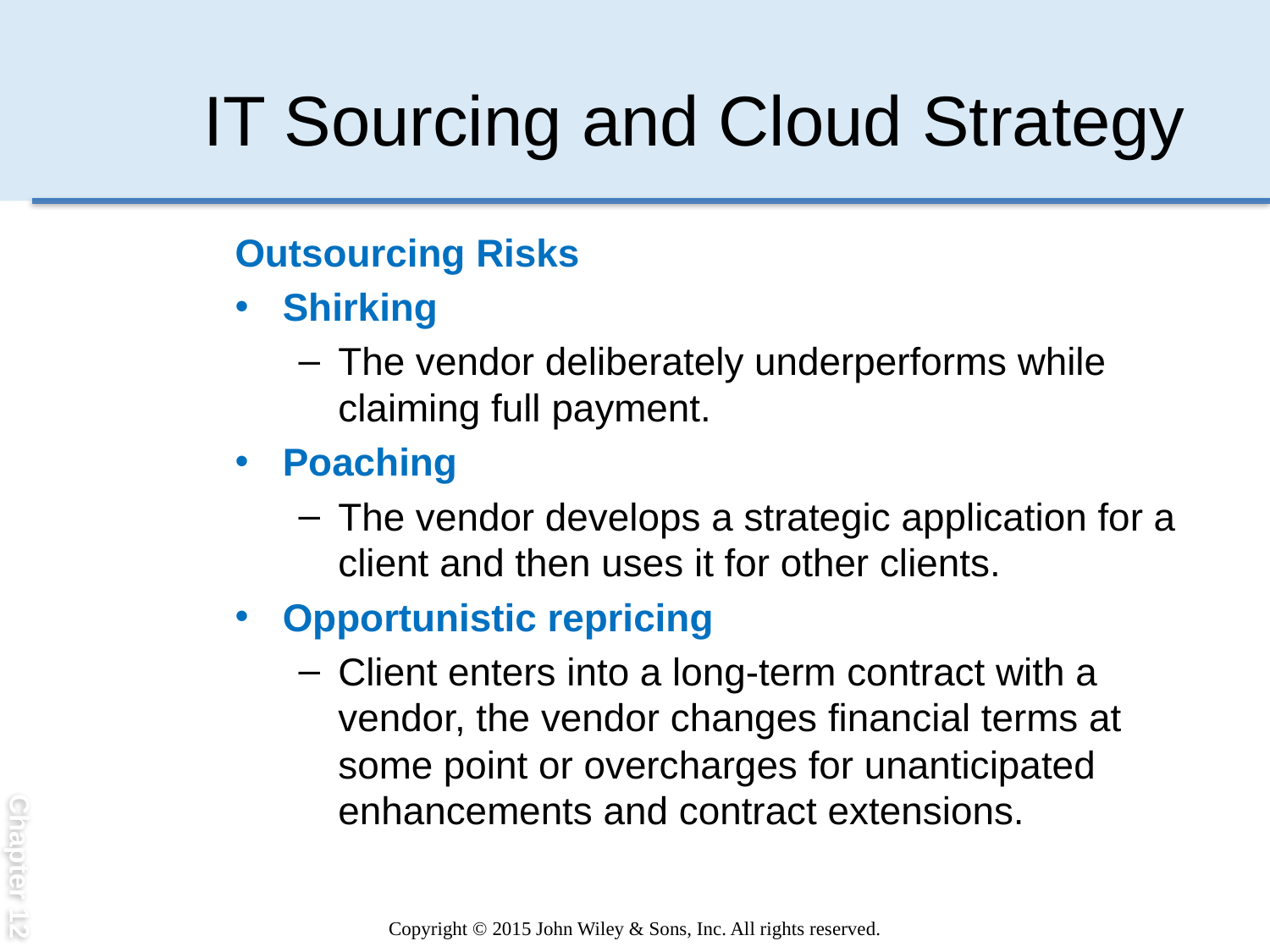

Chapter 12
# IT Sourcing and Cloud Strategy
Outsourcing Risks
Shirking
The vendor deliberately underperforms while claiming full payment.
Poaching
The vendor develops a strategic application for a client and then uses it for other clients.
Opportunistic repricing
Client enters into a long-term contract with a vendor, the vendor changes financial terms at some point or overcharges for unanticipated enhancements and contract extensions.